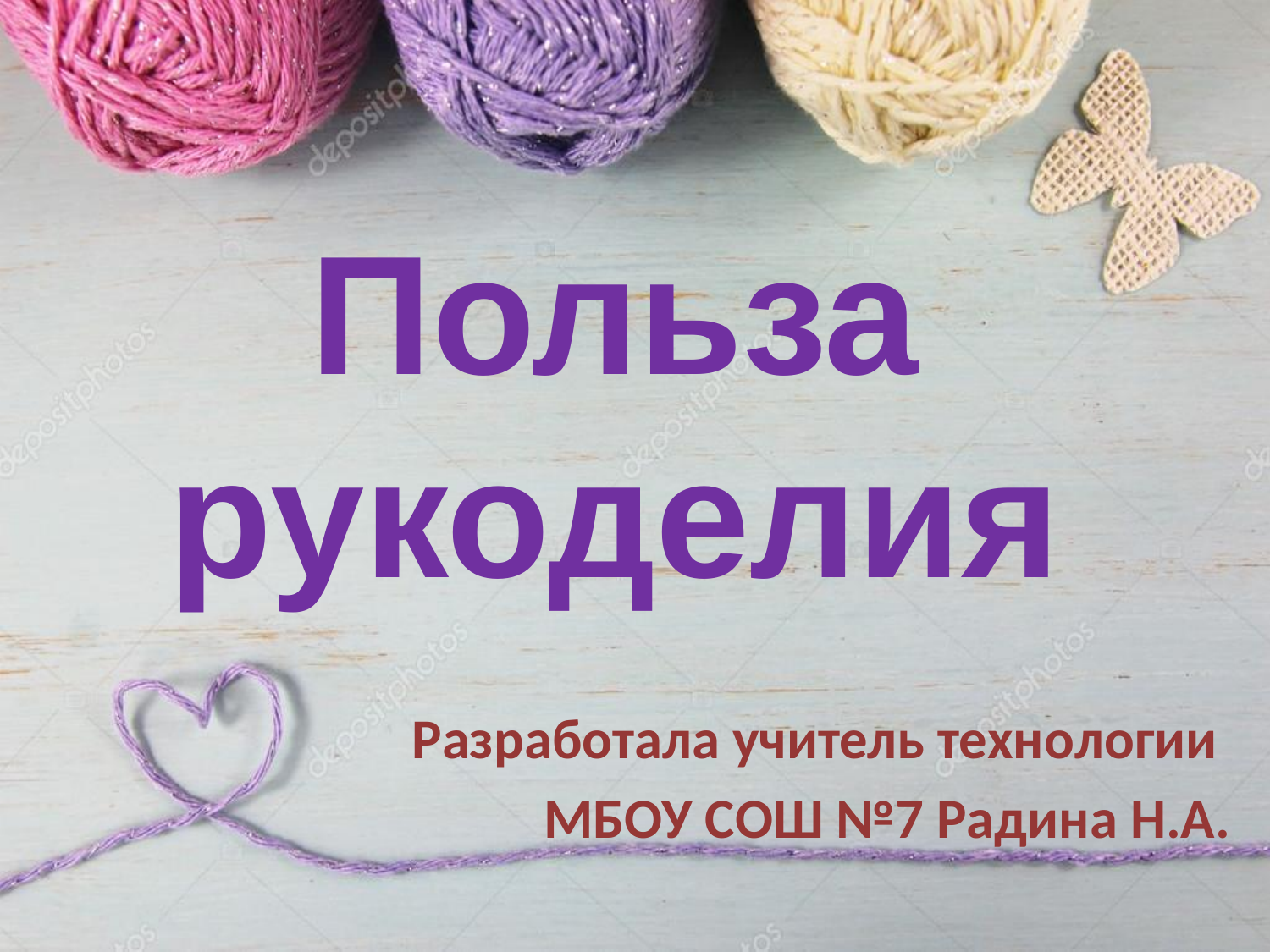

# Польза рукоделия
Разработала учитель технологии
МБОУ СОШ №7 Радина Н.А.